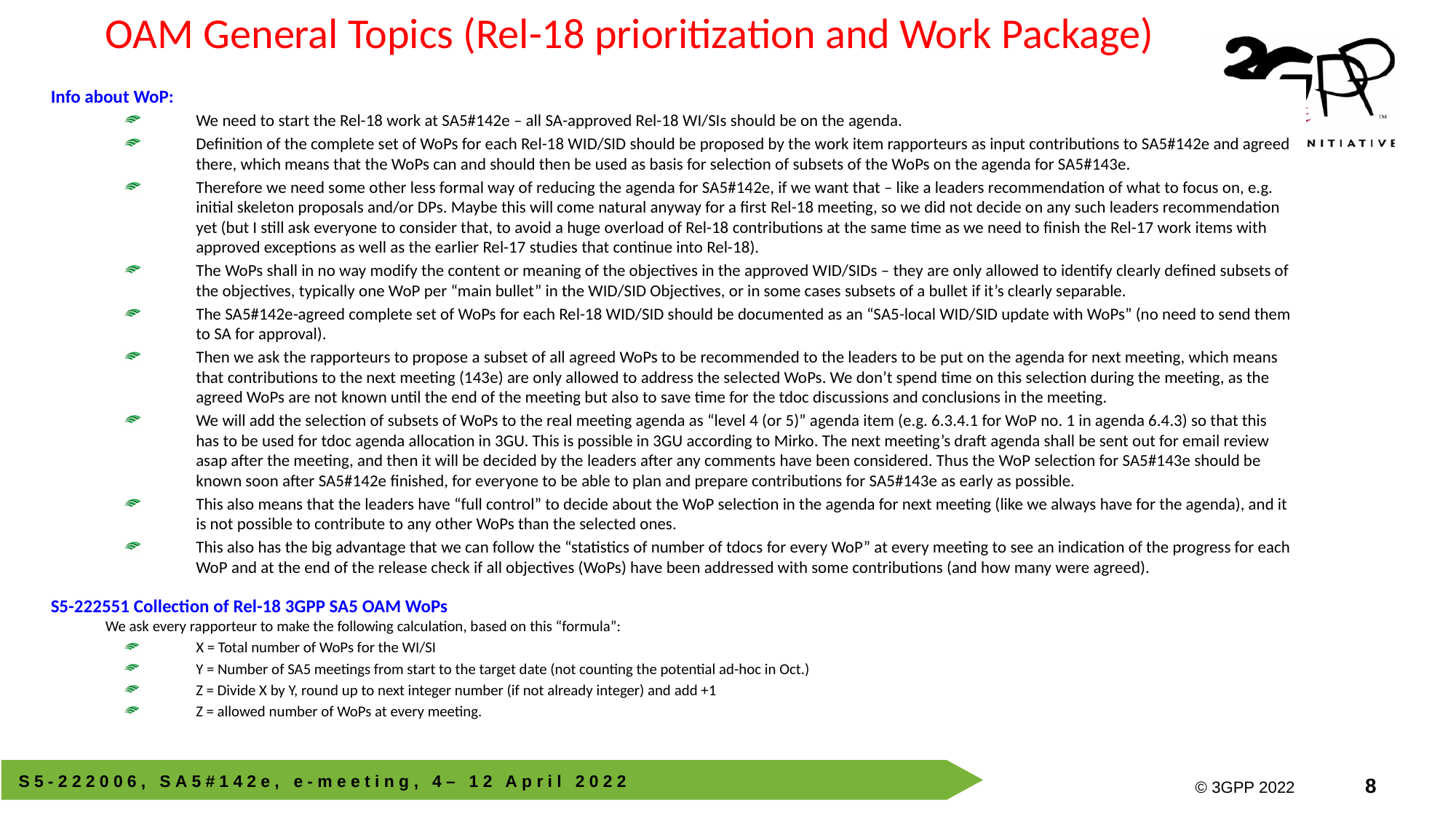

OAM General Topics (Rel-18 prioritization and Work Package)
Info about WoP:
We need to start the Rel-18 work at SA5#142e – all SA-approved Rel-18 WI/SIs should be on the agenda.
Definition of the complete set of WoPs for each Rel-18 WID/SID should be proposed by the work item rapporteurs as input contributions to SA5#142e and agreed there, which means that the WoPs can and should then be used as basis for selection of subsets of the WoPs on the agenda for SA5#143e.
Therefore we need some other less formal way of reducing the agenda for SA5#142e, if we want that – like a leaders recommendation of what to focus on, e.g. initial skeleton proposals and/or DPs. Maybe this will come natural anyway for a first Rel-18 meeting, so we did not decide on any such leaders recommendation yet (but I still ask everyone to consider that, to avoid a huge overload of Rel-18 contributions at the same time as we need to finish the Rel-17 work items with approved exceptions as well as the earlier Rel-17 studies that continue into Rel-18).
The WoPs shall in no way modify the content or meaning of the objectives in the approved WID/SIDs – they are only allowed to identify clearly defined subsets of the objectives, typically one WoP per “main bullet” in the WID/SID Objectives, or in some cases subsets of a bullet if it’s clearly separable.
The SA5#142e-agreed complete set of WoPs for each Rel-18 WID/SID should be documented as an “SA5-local WID/SID update with WoPs” (no need to send them to SA for approval).
Then we ask the rapporteurs to propose a subset of all agreed WoPs to be recommended to the leaders to be put on the agenda for next meeting, which means that contributions to the next meeting (143e) are only allowed to address the selected WoPs. We don’t spend time on this selection during the meeting, as the agreed WoPs are not known until the end of the meeting but also to save time for the tdoc discussions and conclusions in the meeting.
We will add the selection of subsets of WoPs to the real meeting agenda as “level 4 (or 5)” agenda item (e.g. 6.3.4.1 for WoP no. 1 in agenda 6.4.3) so that this has to be used for tdoc agenda allocation in 3GU. This is possible in 3GU according to Mirko. The next meeting’s draft agenda shall be sent out for email review asap after the meeting, and then it will be decided by the leaders after any comments have been considered. Thus the WoP selection for SA5#143e should be known soon after SA5#142e finished, for everyone to be able to plan and prepare contributions for SA5#143e as early as possible.
This also means that the leaders have “full control” to decide about the WoP selection in the agenda for next meeting (like we always have for the agenda), and it is not possible to contribute to any other WoPs than the selected ones.
This also has the big advantage that we can follow the “statistics of number of tdocs for every WoP” at every meeting to see an indication of the progress for each WoP and at the end of the release check if all objectives (WoPs) have been addressed with some contributions (and how many were agreed).

S5-222551 Collection of Rel-18 3GPP SA5 OAM WoPs
We ask every rapporteur to make the following calculation, based on this “formula”:
X = Total number of WoPs for the WI/SI
Y = Number of SA5 meetings from start to the target date (not counting the potential ad-hoc in Oct.)
Z = Divide X by Y, round up to next integer number (if not already integer) and add +1
Z = allowed number of WoPs at every meeting.